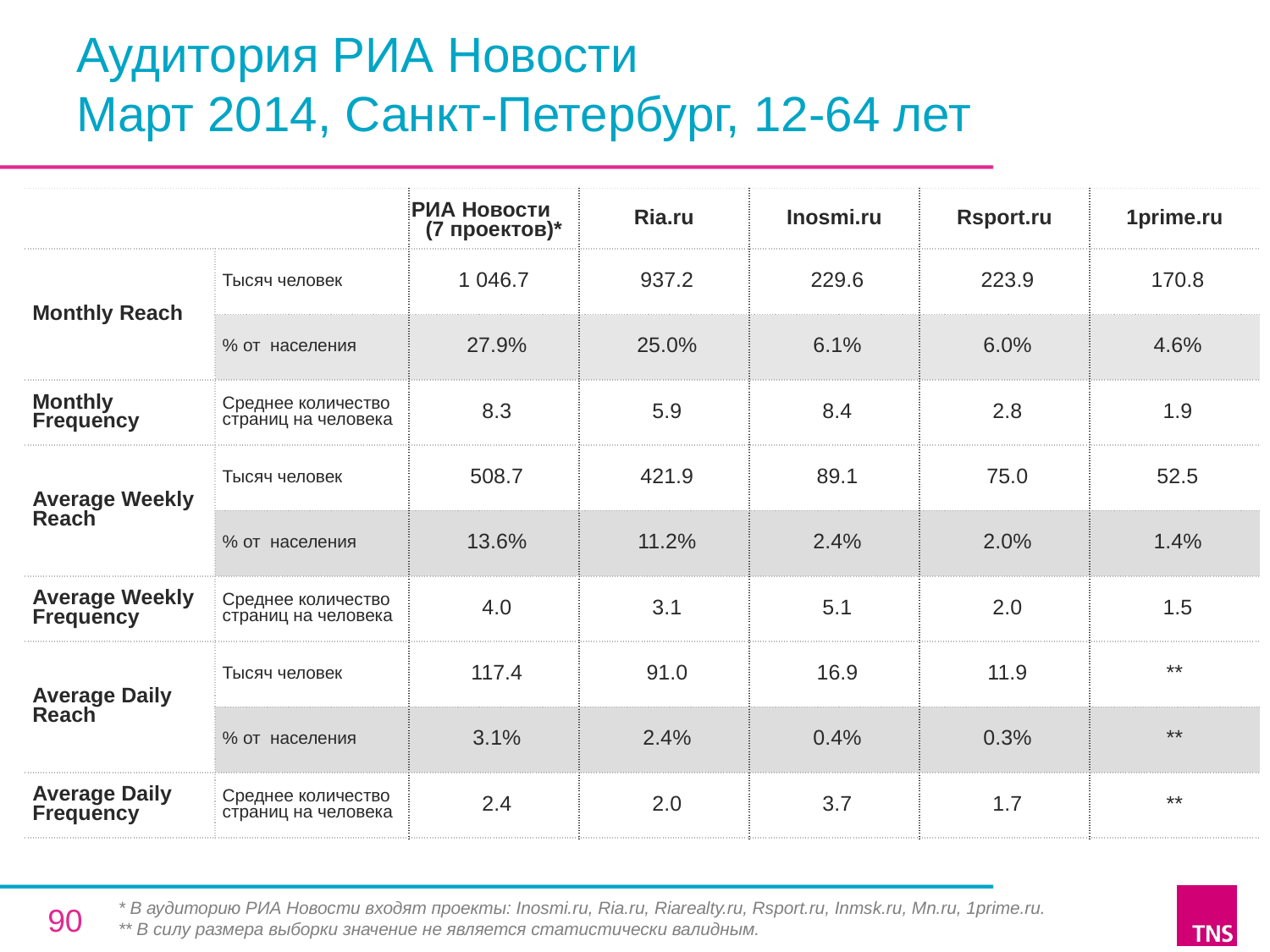

# Аудитория РИА Новости Март 2014, Санкт-Петербург, 12-64 лет
|  |  | РИА Новости (7 проектов)\* | Ria.ru | Inosmi.ru | Rsport.ru | 1prime.ru |
| --- | --- | --- | --- | --- | --- | --- |
| Monthly Reach | Тысяч человек | 1 046.7 | 937.2 | 229.6 | 223.9 | 170.8 |
|  | % от населения | 27.9% | 25.0% | 6.1% | 6.0% | 4.6% |
| Monthly Frequency | Среднее количество страниц на человека | 8.3 | 5.9 | 8.4 | 2.8 | 1.9 |
| Average Weekly Reach | Тысяч человек | 508.7 | 421.9 | 89.1 | 75.0 | 52.5 |
|  | % от населения | 13.6% | 11.2% | 2.4% | 2.0% | 1.4% |
| Average Weekly Frequency | Среднее количество страниц на человека | 4.0 | 3.1 | 5.1 | 2.0 | 1.5 |
| Average Daily Reach | Тысяч человек | 117.4 | 91.0 | 16.9 | 11.9 | \*\* |
|  | % от населения | 3.1% | 2.4% | 0.4% | 0.3% | \*\* |
| Average Daily Frequency | Среднее количество страниц на человека | 2.4 | 2.0 | 3.7 | 1.7 | \*\* |
* В аудиторию РИА Новости входят проекты: Inosmi.ru, Ria.ru, Riarealty.ru, Rsport.ru, Inmsk.ru, Mn.ru, 1prime.ru.
** В силу размера выборки значение не является статистически валидным.
90